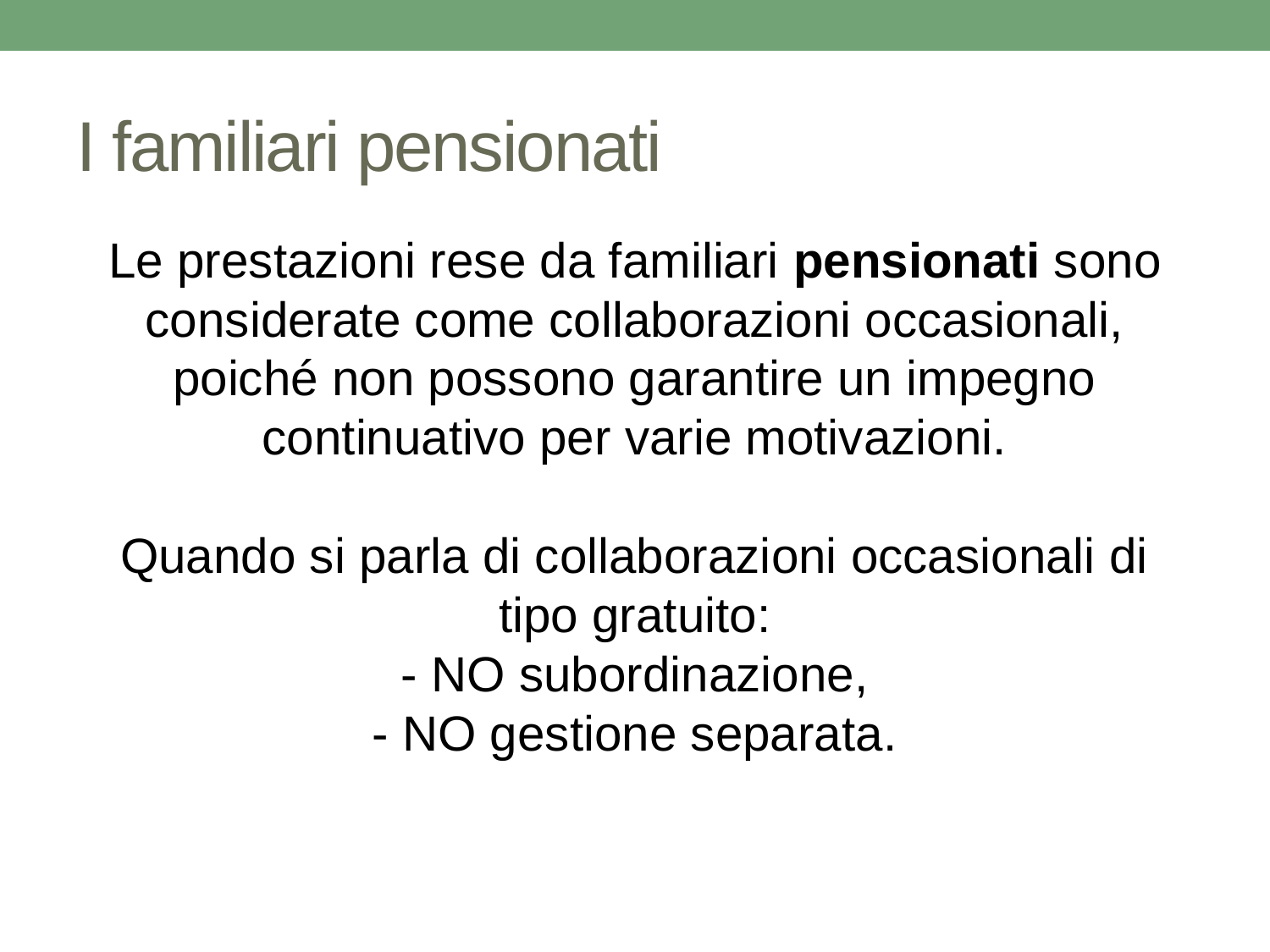

# I familiari pensionati
Le prestazioni rese da familiari pensionati sono considerate come collaborazioni occasionali, poiché non possono garantire un impegno continuativo per varie motivazioni.

Quando si parla di collaborazioni occasionali di tipo gratuito:
- NO subordinazione,
- NO gestione separata.